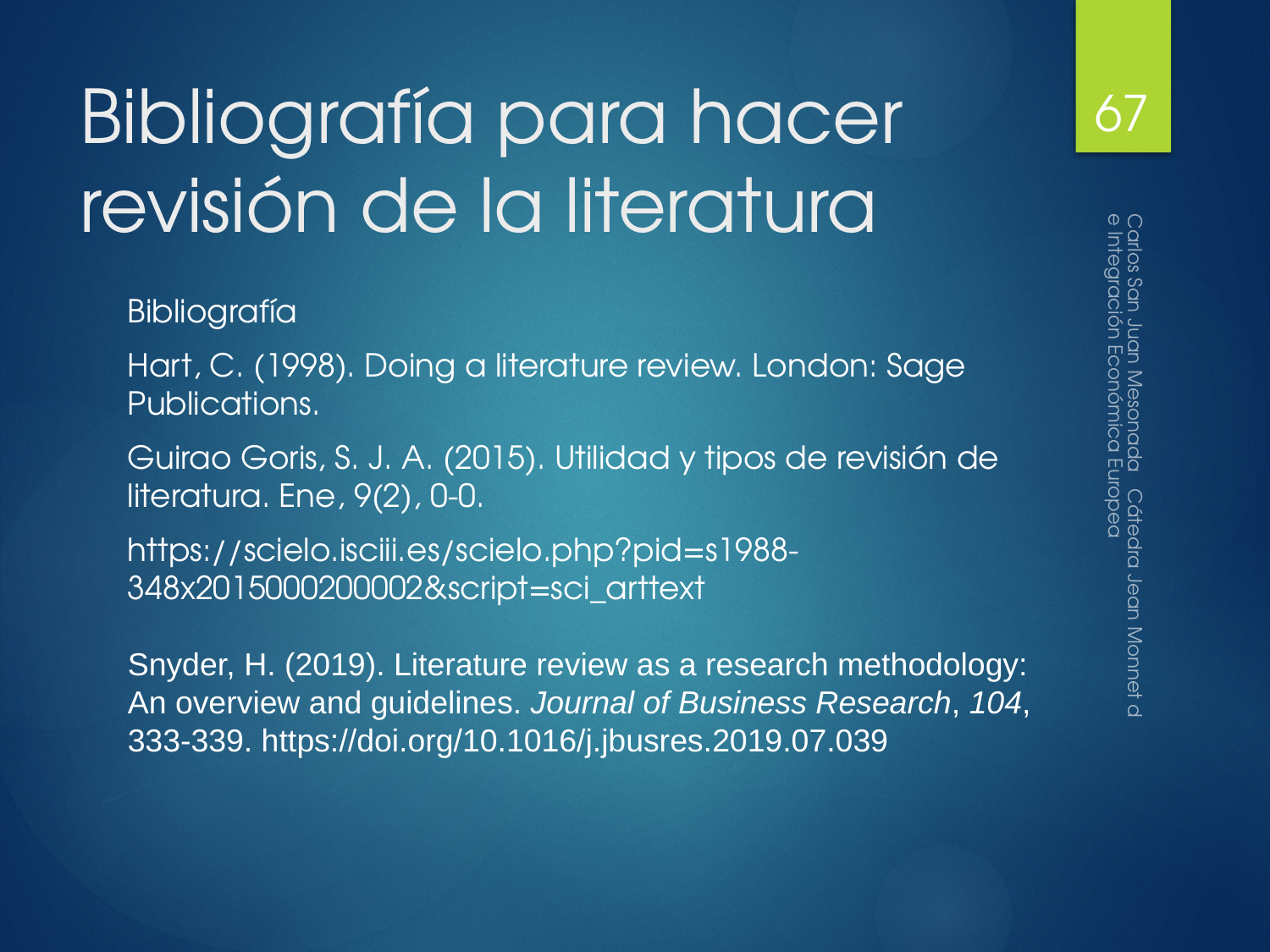

67
# Bibliografía para hacer revisión de la literatura
Bibliografía
Hart, C. (1998). Doing a literature review. London: Sage Publications.
Guirao Goris, S. J. A. (2015). Utilidad y tipos de revisión de literatura. Ene, 9(2), 0-0.
https://scielo.isciii.es/scielo.php?pid=s1988-348x2015000200002&script=sci_arttext

Snyder, H. (2019). Literature review as a research methodology: An overview and guidelines. Journal of Business Research, 104, 333-339. https://doi.org/10.1016/j.jbusres.2019.07.039

Carlos San Juan Mesonada   Cátedra Jean Monnet de Integración Económica Europea